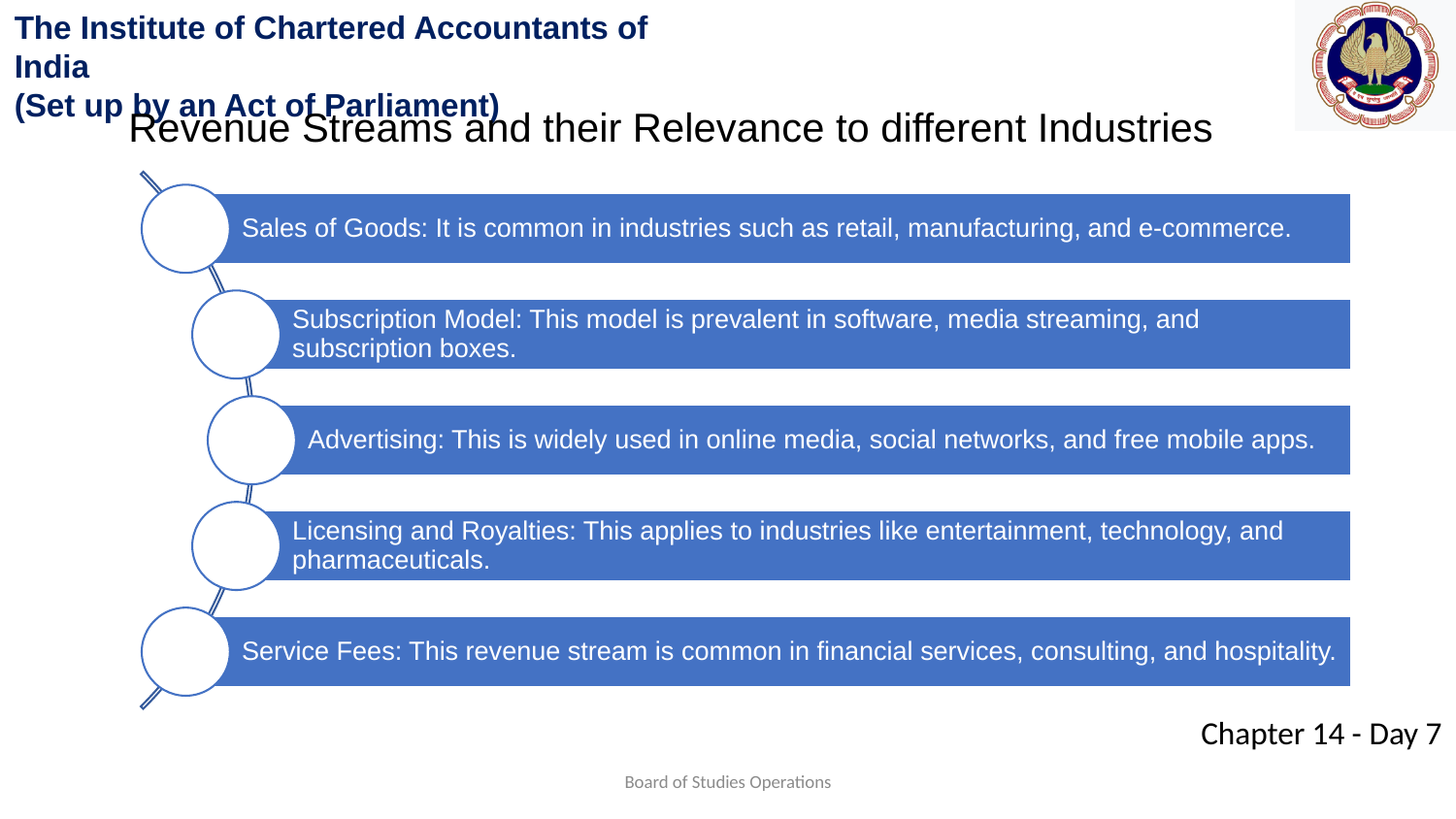

Revenue Streams and their Relevance to different Industries
Sales of Goods: It is common in industries such as retail, manufacturing, and e-commerce.
Subscription Model: This model is prevalent in software, media streaming, and subscription boxes.
Advertising: This is widely used in online media, social networks, and free mobile apps.
Licensing and Royalties: This applies to industries like entertainment, technology, and pharmaceuticals.
Service Fees: This revenue stream is common in financial services, consulting, and hospitality.
Board of Studies Operations